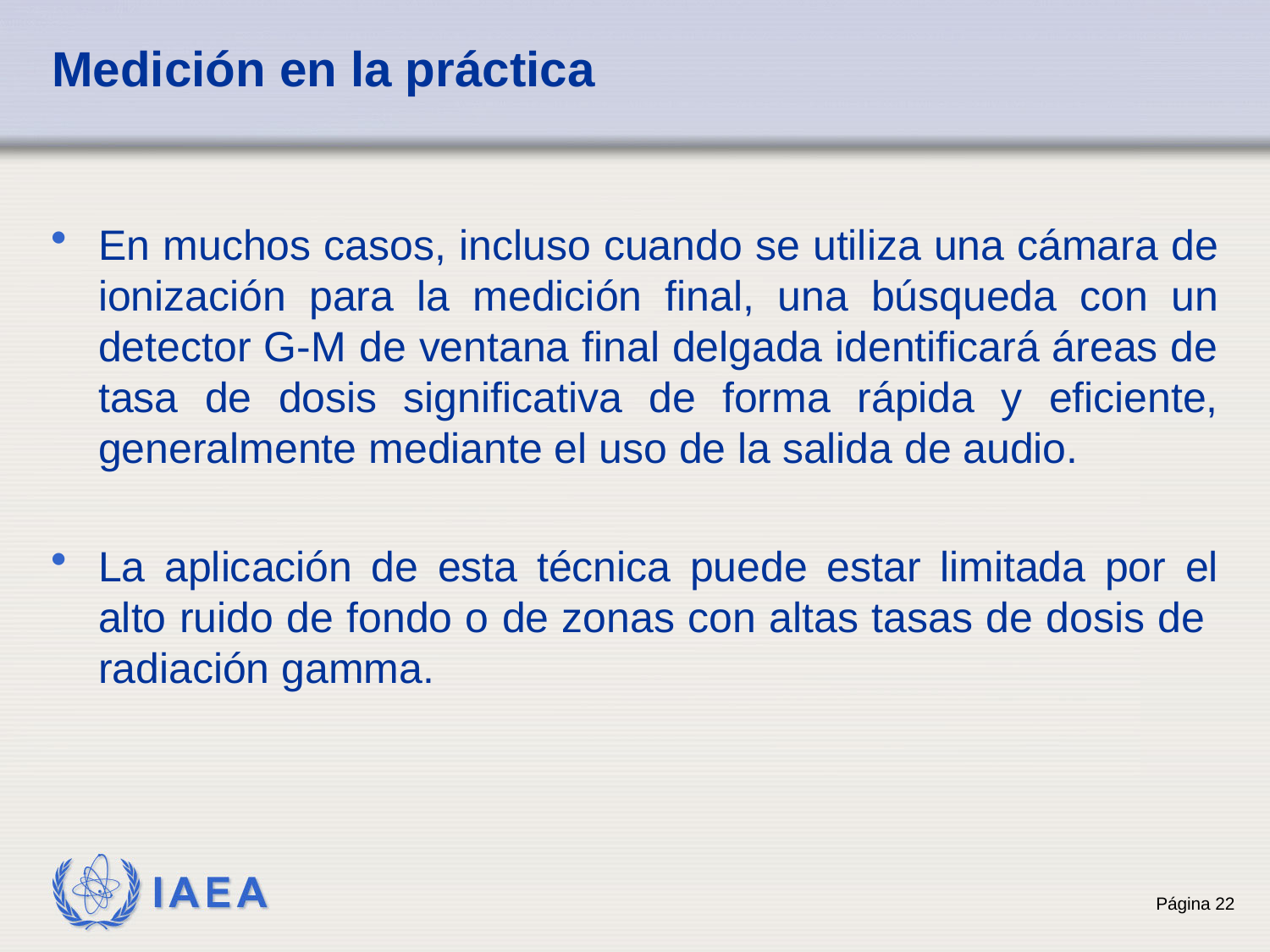

# Medición en la práctica
En muchos casos, incluso cuando se utiliza una cámara de ionización para la medición final, una búsqueda con un detector G-M de ventana final delgada identificará áreas de tasa de dosis significativa de forma rápida y eficiente, generalmente mediante el uso de la salida de audio.

La aplicación de esta técnica puede estar limitada por el alto ruido de fondo o de zonas con altas tasas de dosis de  radiación gamma.
22